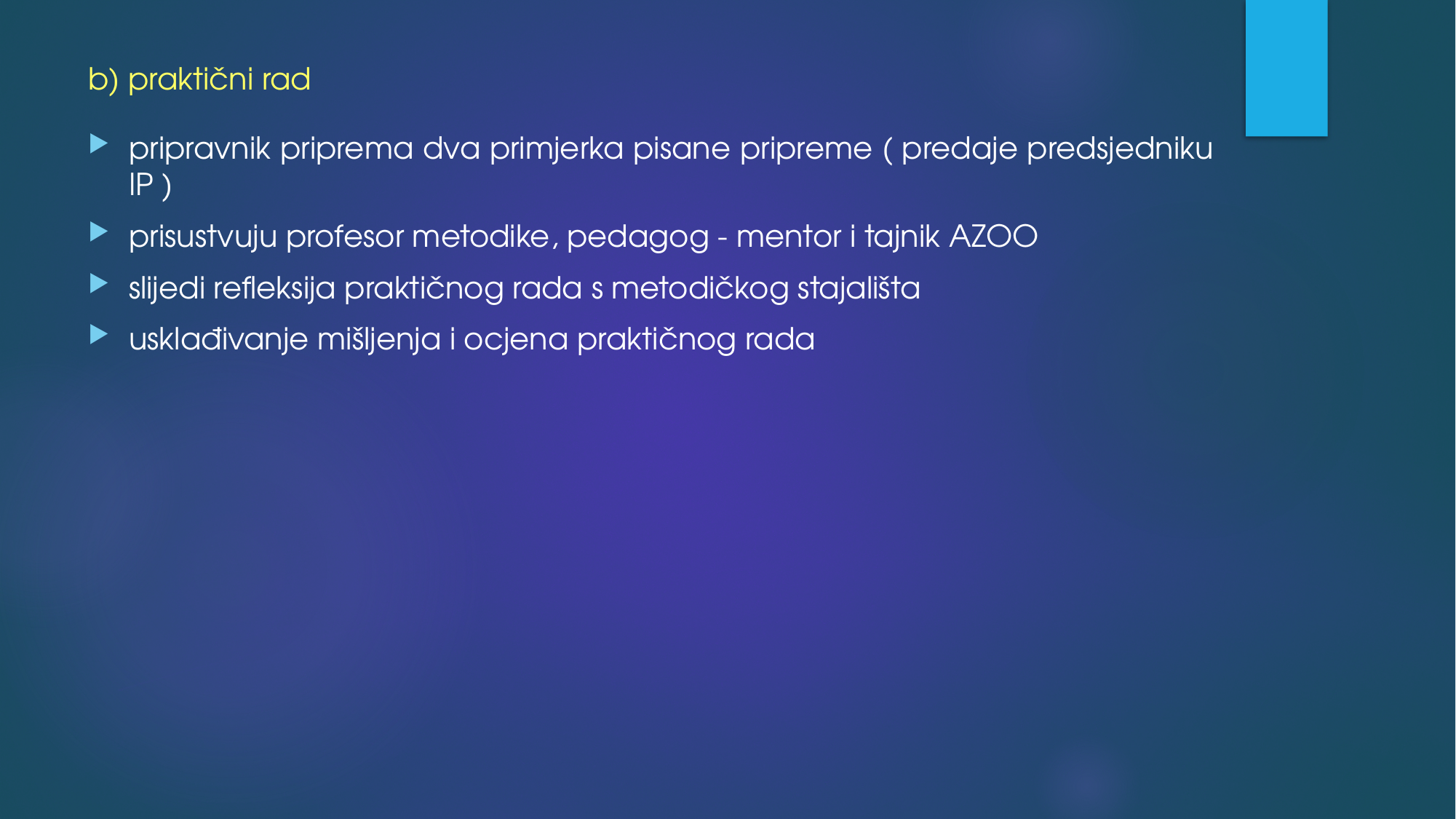

# b) praktični rad
pripravnik priprema dva primjerka pisane pripreme ( predaje predsjedniku IP )
prisustvuju profesor metodike, pedagog - mentor i tajnik AZOO
slijedi refleksija praktičnog rada s metodičkog stajališta
usklađivanje mišljenja i ocjena praktičnog rada